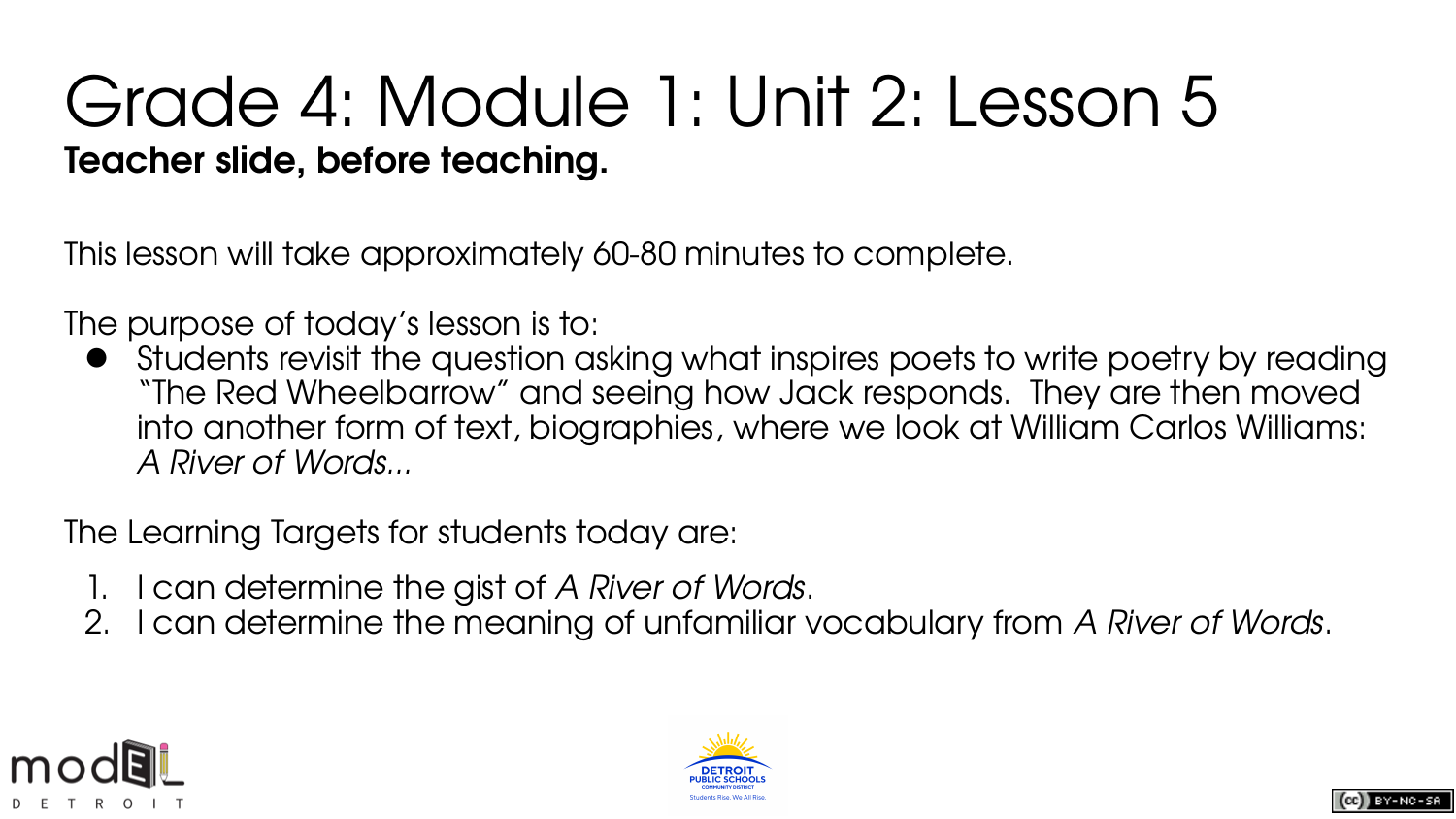

# Grade 4: Module 1: Unit 2: Lesson 5
Teacher slide, before teaching.
This lesson will take approximately 60-80 minutes to complete.

The purpose of today’s lesson is to:
Students revisit the question asking what inspires poets to write poetry by reading “The Red Wheelbarrow” and seeing how Jack responds.  They are then moved into another form of text, biographies, where we look at William Carlos Williams: A River of Words...

The Learning Targets for students today are:
I can determine the gist of A River of Words.
I can determine the meaning of unfamiliar vocabulary from A River of Words.